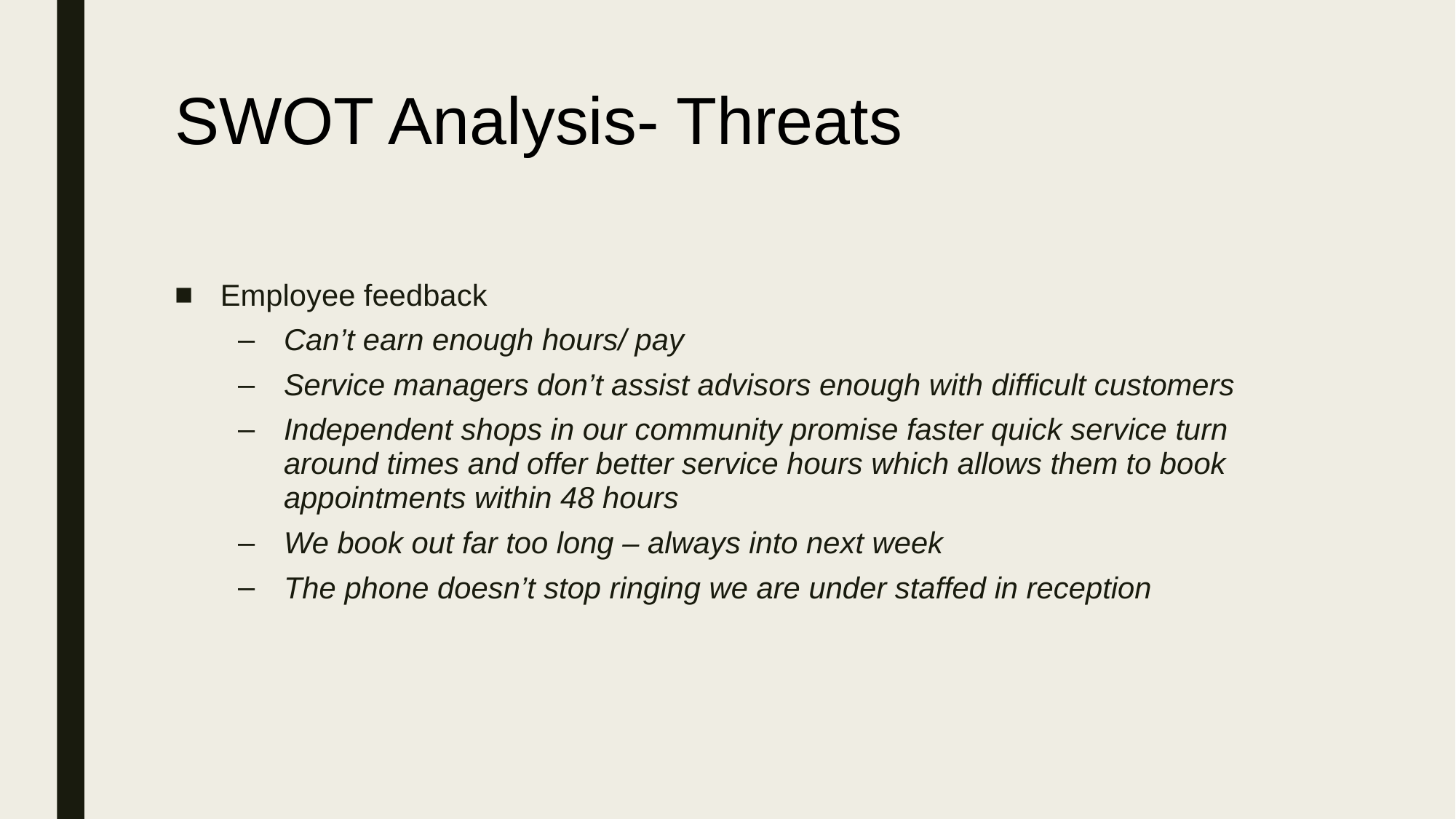

# SWOT Analysis- Threats
Employee feedback
Can’t earn enough hours/ pay
Service managers don’t assist advisors enough with difficult customers
Independent shops in our community promise faster quick service turn around times and offer better service hours which allows them to book appointments within 48 hours
We book out far too long – always into next week
The phone doesn’t stop ringing we are under staffed in reception